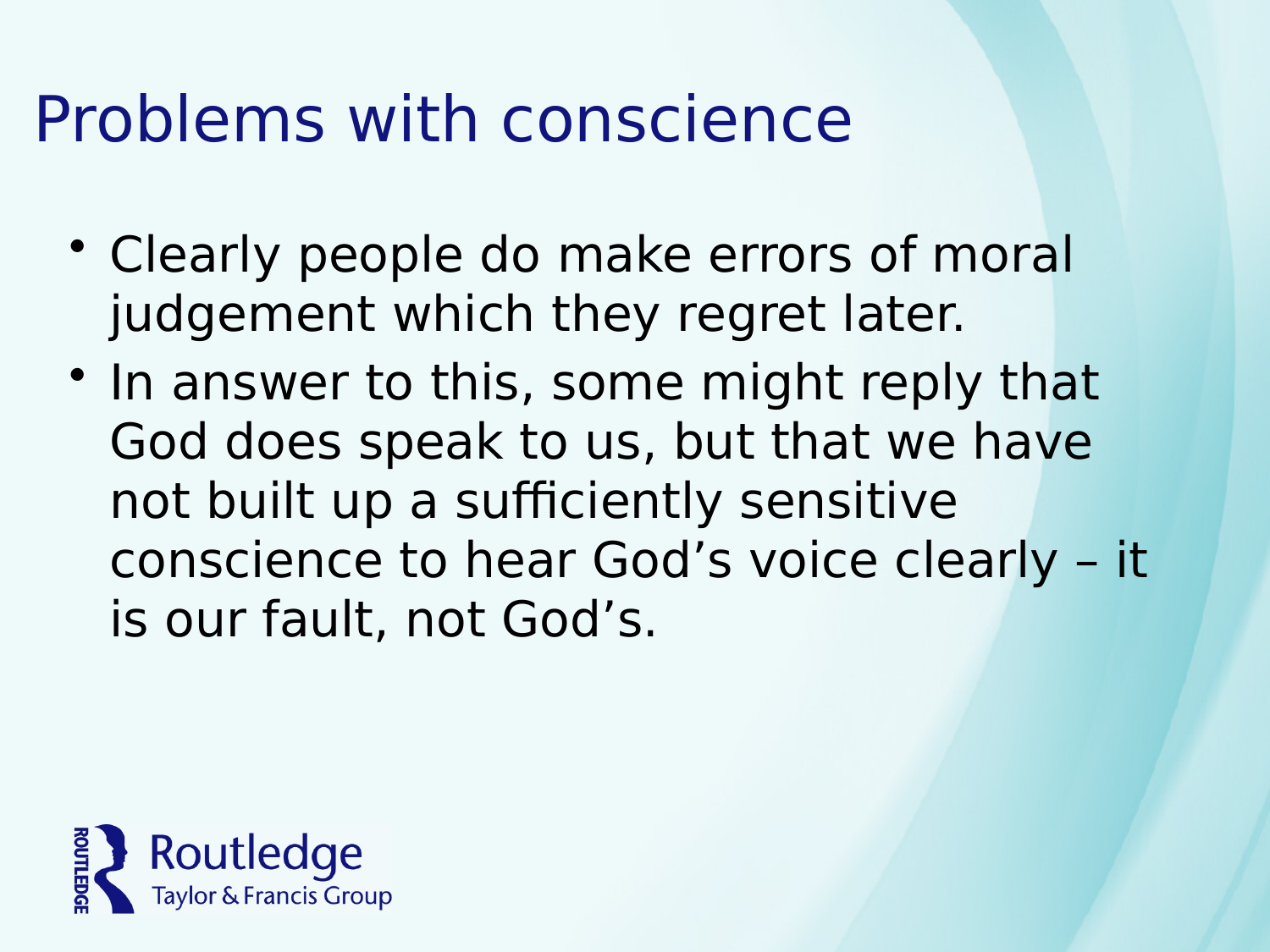

# Problems with conscience
Clearly people do make errors of moral judgement which they regret later.
In answer to this, some might reply that God does speak to us, but that we have not built up a sufficiently sensitive conscience to hear God’s voice clearly – it is our fault, not God’s.